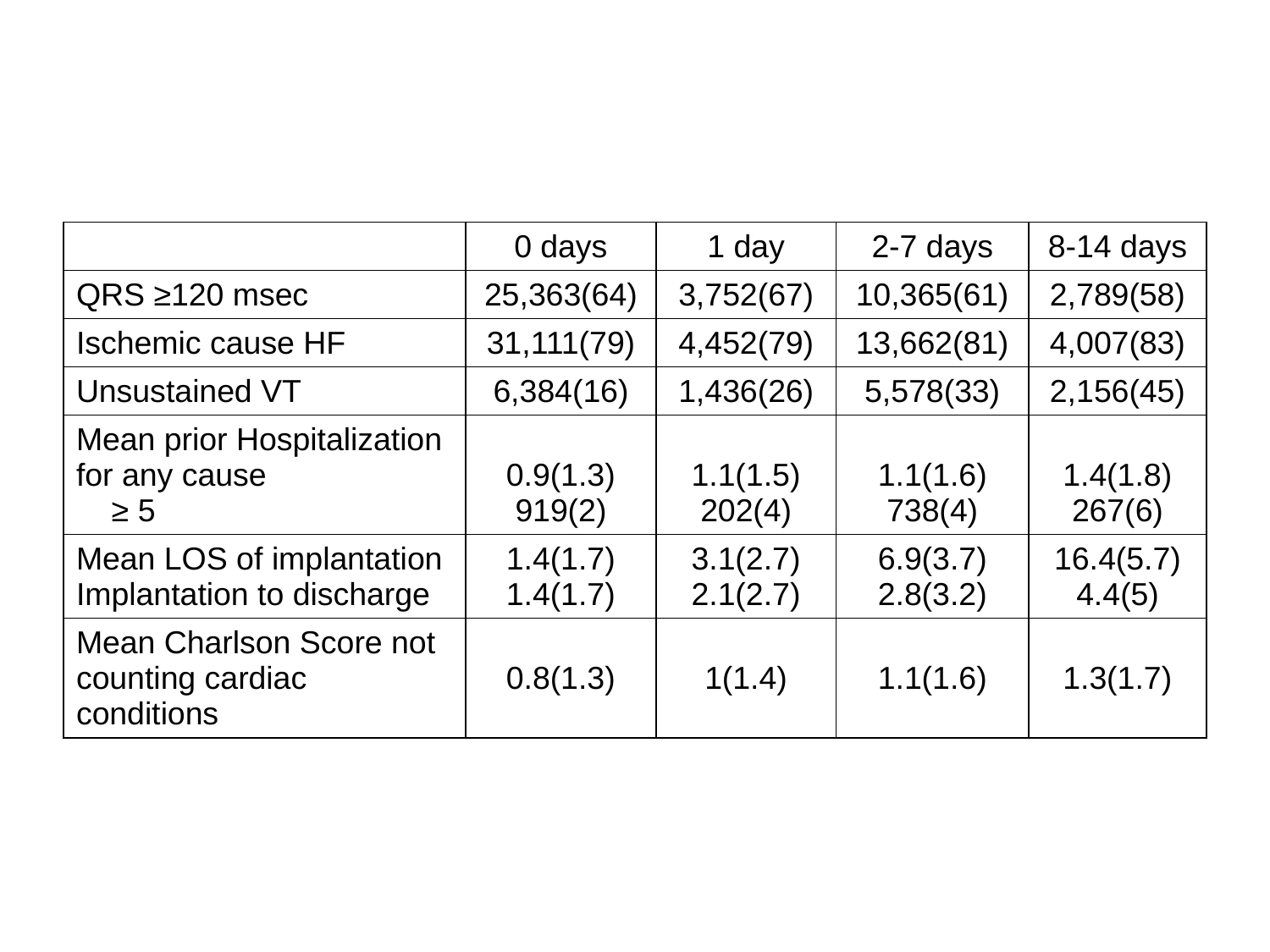

#
|  | 0 days | 1 day | 2-7 days | 8-14 days |
| --- | --- | --- | --- | --- |
| QRS ≥120 msec | 25,363(64) | 3,752(67) | 10,365(61) | 2,789(58) |
| Ischemic cause HF | 31,111(79) | 4,452(79) | 13,662(81) | 4,007(83) |
| Unsustained VT | 6,384(16) | 1,436(26) | 5,578(33) | 2,156(45) |
| Mean prior Hospitalization for any cause ≥ 5 | 0.9(1.3) 919(2) | 1.1(1.5) 202(4) | 1.1(1.6) 738(4) | 1.4(1.8) 267(6) |
| Mean LOS of implantation Implantation to discharge | 1.4(1.7) 1.4(1.7) | 3.1(2.7) 2.1(2.7) | 6.9(3.7) 2.8(3.2) | 16.4(5.7) 4.4(5) |
| Mean Charlson Score not counting cardiac conditions | 0.8(1.3) | 1(1.4) | 1.1(1.6) | 1.3(1.7) |